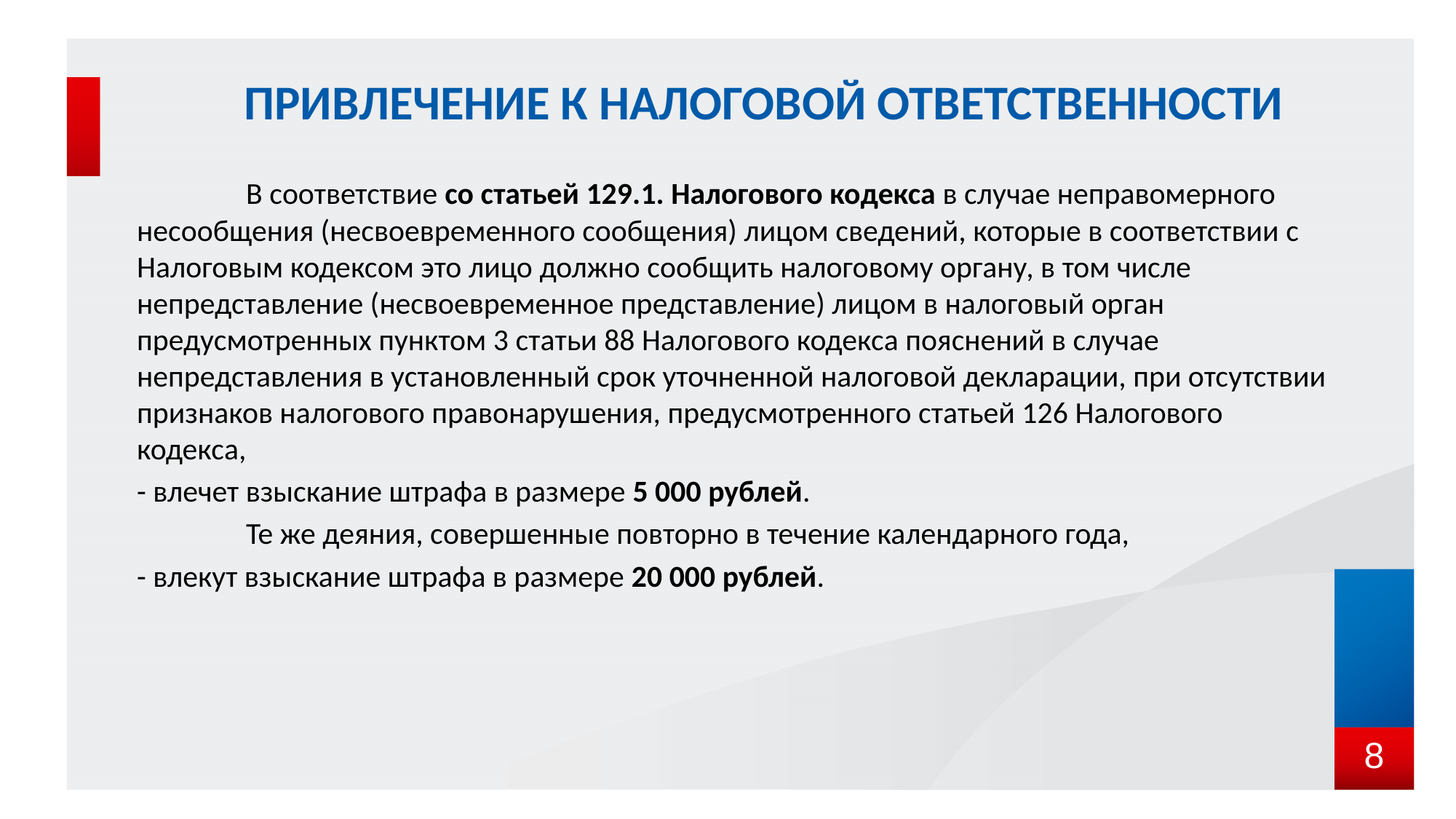

# ПРИВЛЕЧЕНИЕ К НАЛОГОВОЙ ОТВЕТСТВЕННОСТИ
	В соответствие со статьей 129.1. Налогового кодекса в случае неправомерного несообщения (несвоевременного сообщения) лицом сведений, которые в соответствии с Налоговым кодексом это лицо должно сообщить налоговому органу, в том числе непредставление (несвоевременное представление) лицом в налоговый орган предусмотренных пунктом 3 статьи 88 Налогового кодекса пояснений в случае непредставления в установленный срок уточненной налоговой декларации, при отсутствии признаков налогового правонарушения, предусмотренного статьей 126 Налогового кодекса,
- влечет взыскание штрафа в размере 5 000 рублей.
	Те же деяния, совершенные повторно в течение календарного года,
- влекут взыскание штрафа в размере 20 000 рублей.
8